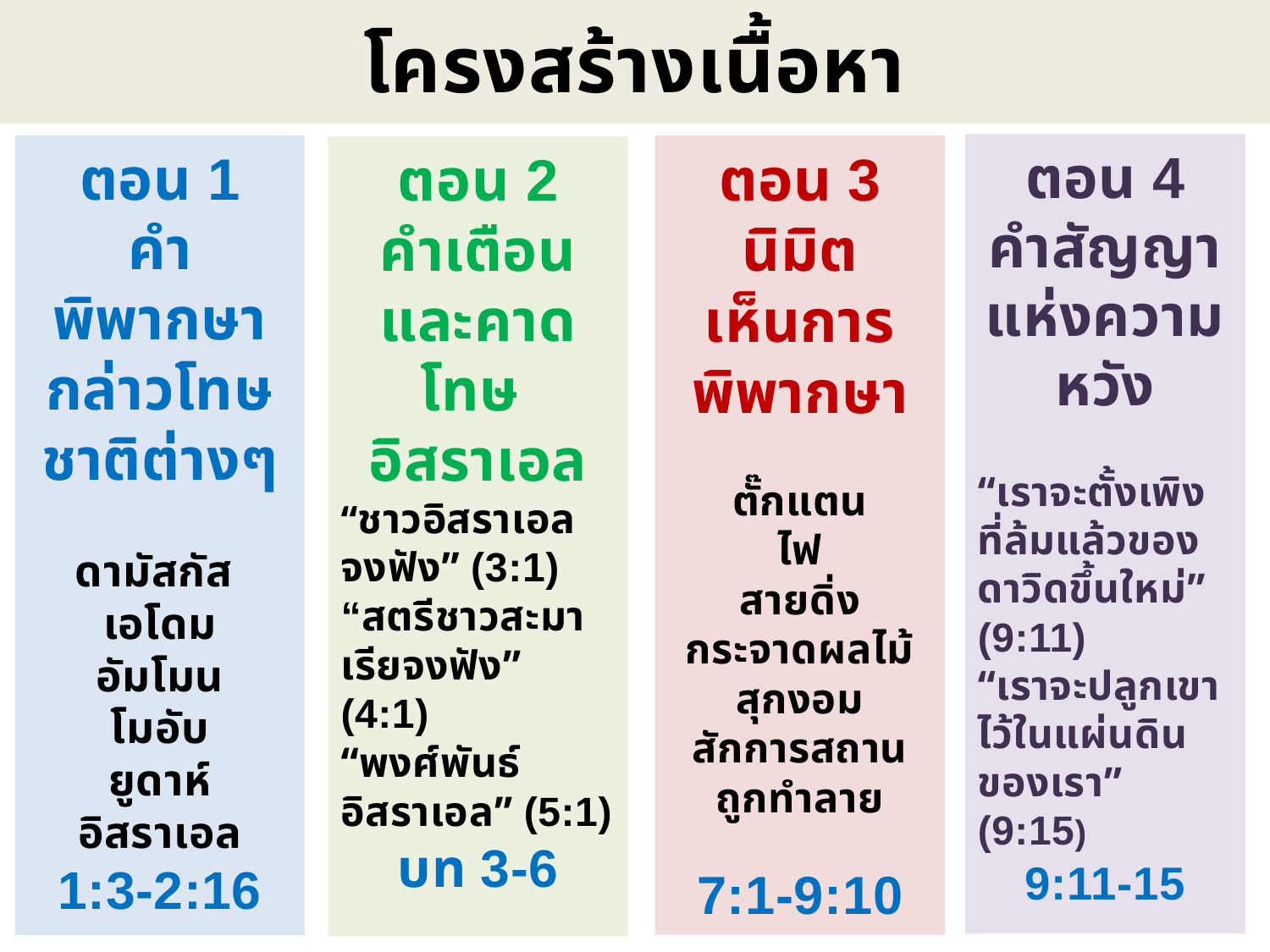

โครงสร้างเนื้อหา
ตอน 4
คำสัญญาแห่งความหวัง

“เราจะตั้งเพิงที่ล้มแล้วของ  ดาวิดขึ้นใหม่” (9:11)
“เราจะปลูกเขาไว้ในแผ่นดินของเรา” (9:15)
9:11-15
ตอน 3
นิมิต
เห็นการพิพากษา

ตั๊กแตน
ไฟ
สายดิ่ง
กระจาดผลไม้สุกงอม
สักการสถานถูกทำลาย

7:1-9:10
ตอน 1
คำพิพากษากล่าวโทษชาติต่างๆ

ดามัสกัส
เอโดม
อัมโมน
โมอับ
ยูดาห์
อิสราเอล
1:3-2:16
ตอน 2
คำเตือน
และคาดโทษ  อิสราเอล
“ชาวอิสราเอล   จงฟัง” (3:1) “สตรีชาวสะมาเรียจงฟัง” (4:1)
“พงศ์พันธ์อิสราเอล” (5:1)
บท 3-6